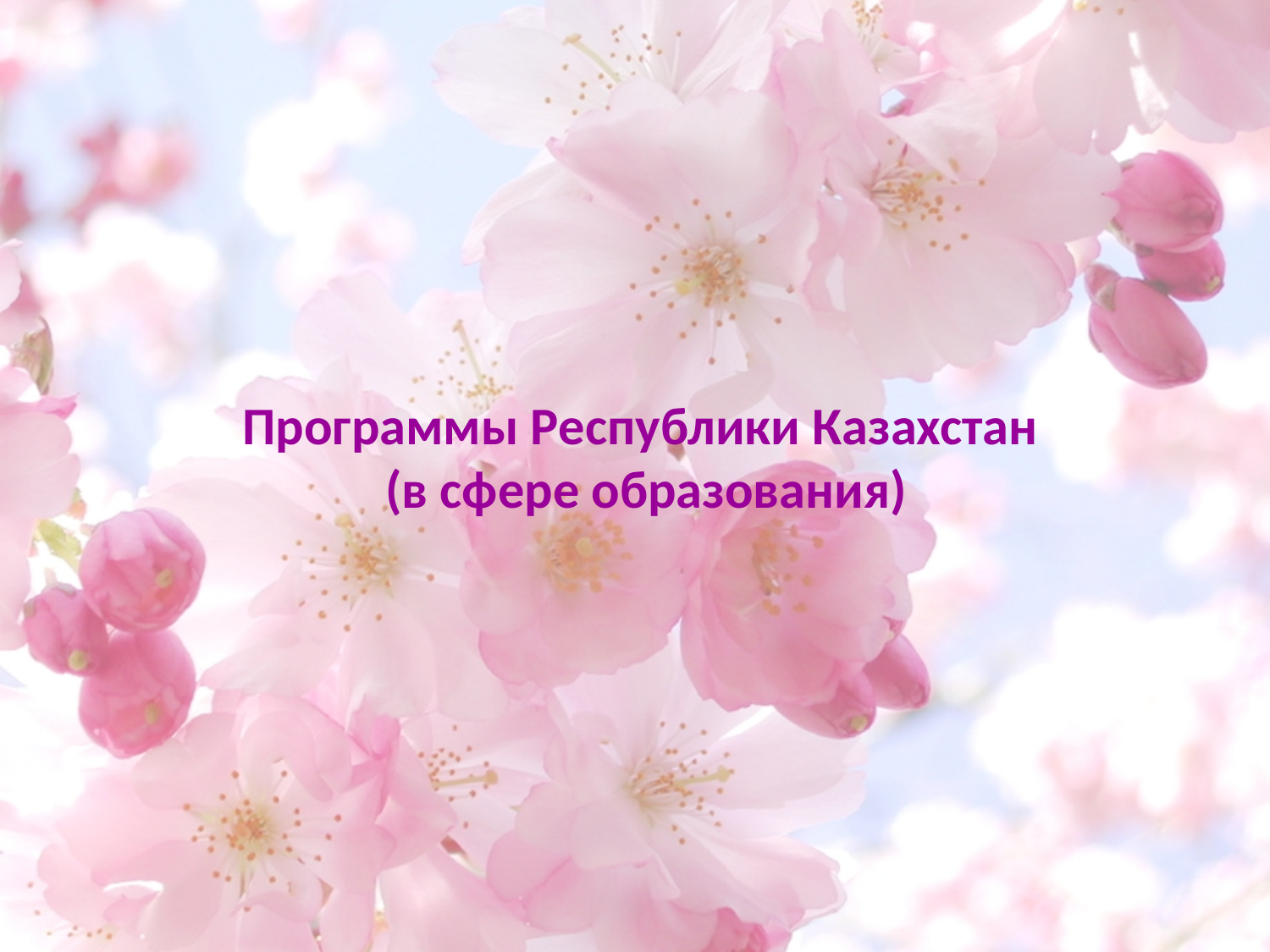

# Программы Республики Казахстан (в сфере образования)